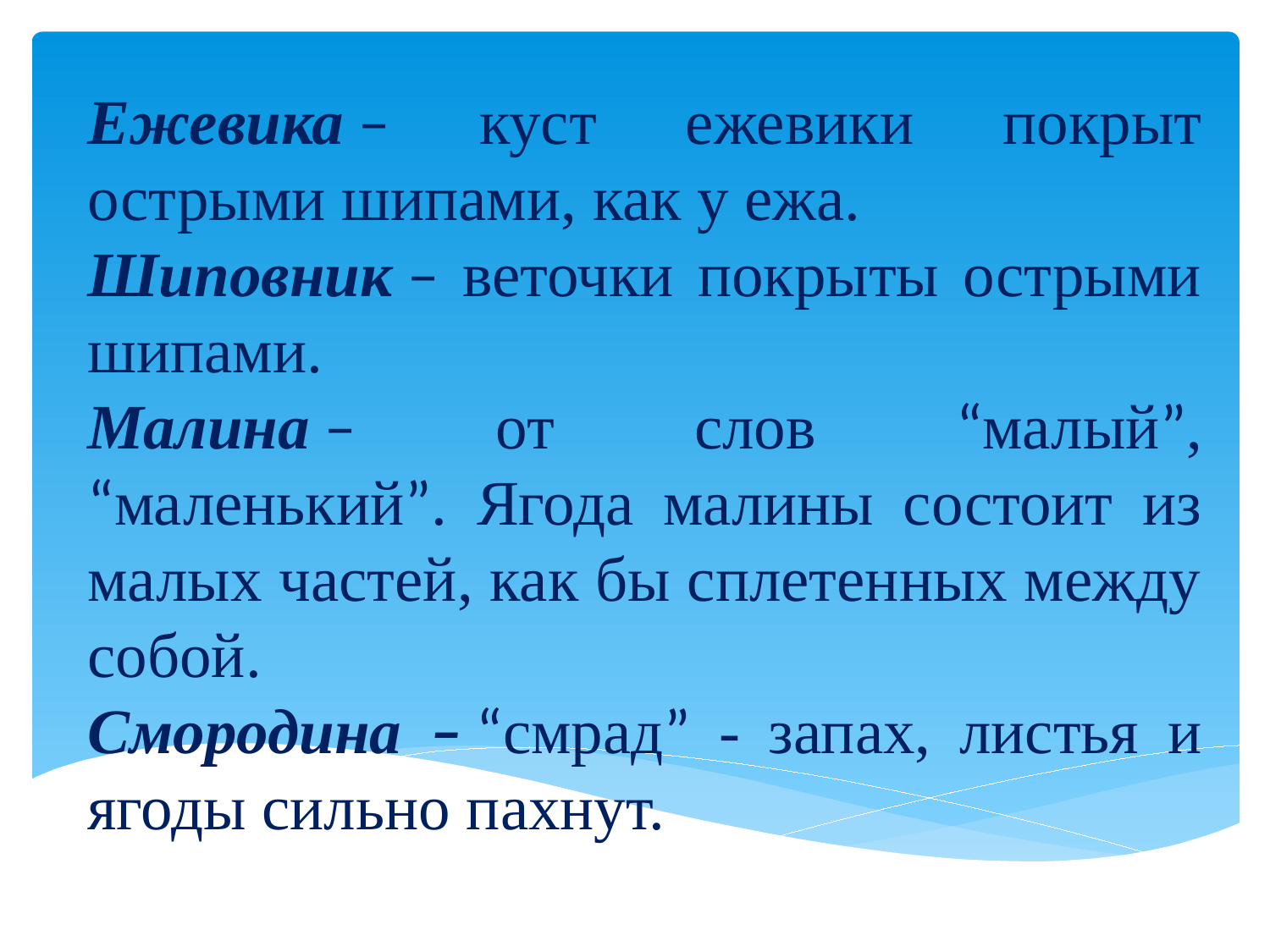

Ежевика – куст ежевики покрыт острыми шипами, как у ежа.
Шиповник – веточки покрыты острыми шипами.
Малина – от слов “малый”, “маленький”. Ягода малины состоит из малых частей, как бы сплетенных между собой.
Смородина – “смрад” - запах, листья и ягоды сильно пахнут.